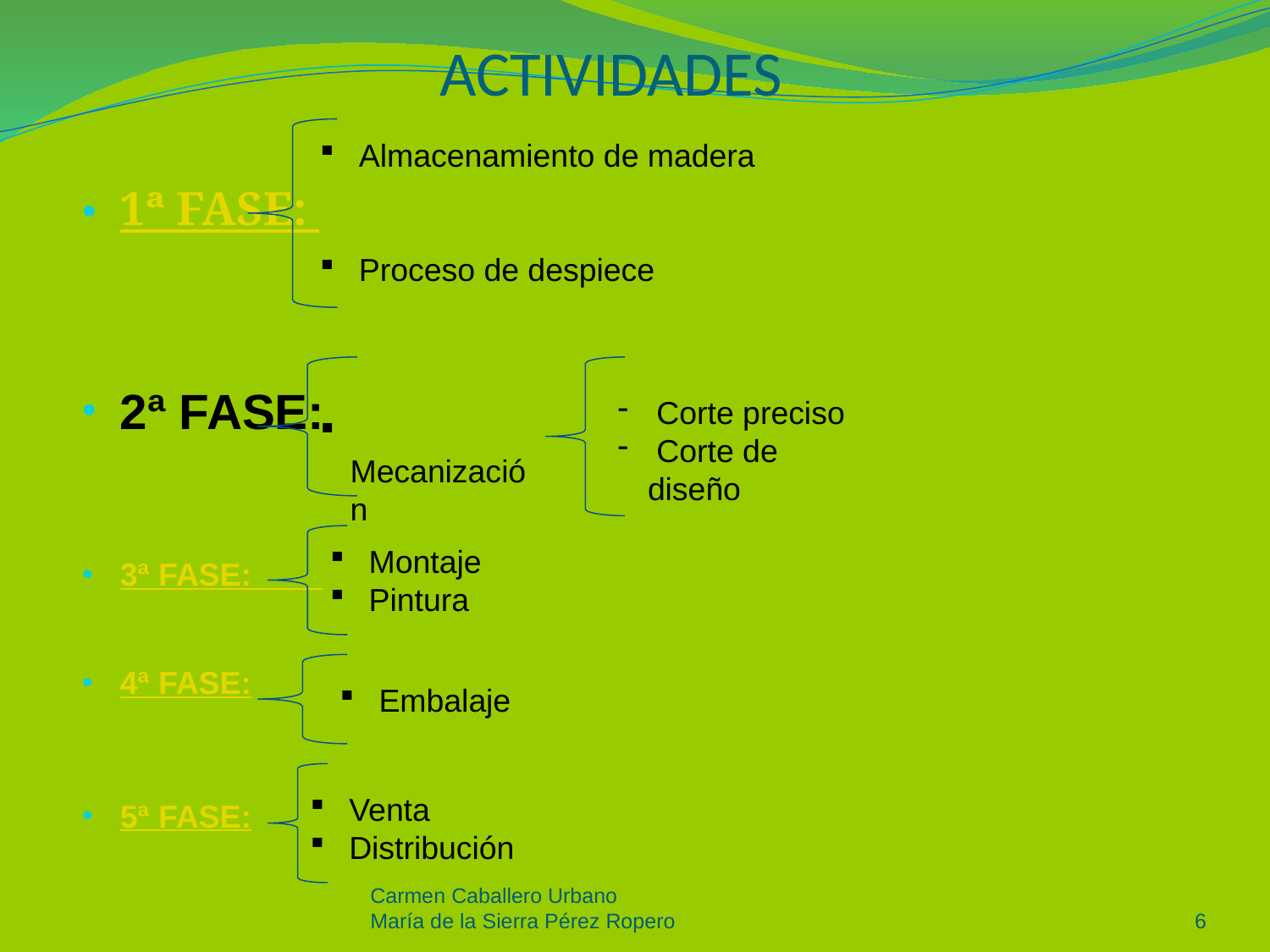

# ACTIVIDADES

1ª FASE:

2ª FASE:

3ª FASE:

4ª FASE:

5ª FASE:

 Almacenamiento de madera

 Proceso de despiece

 Corte preciso
 Corte de diseño
 Mecanización

 Montaje
 Pintura

 Embalaje

 Venta
 Distribución
Carmen Caballero Urbano
María de la Sierra Pérez Ropero
6